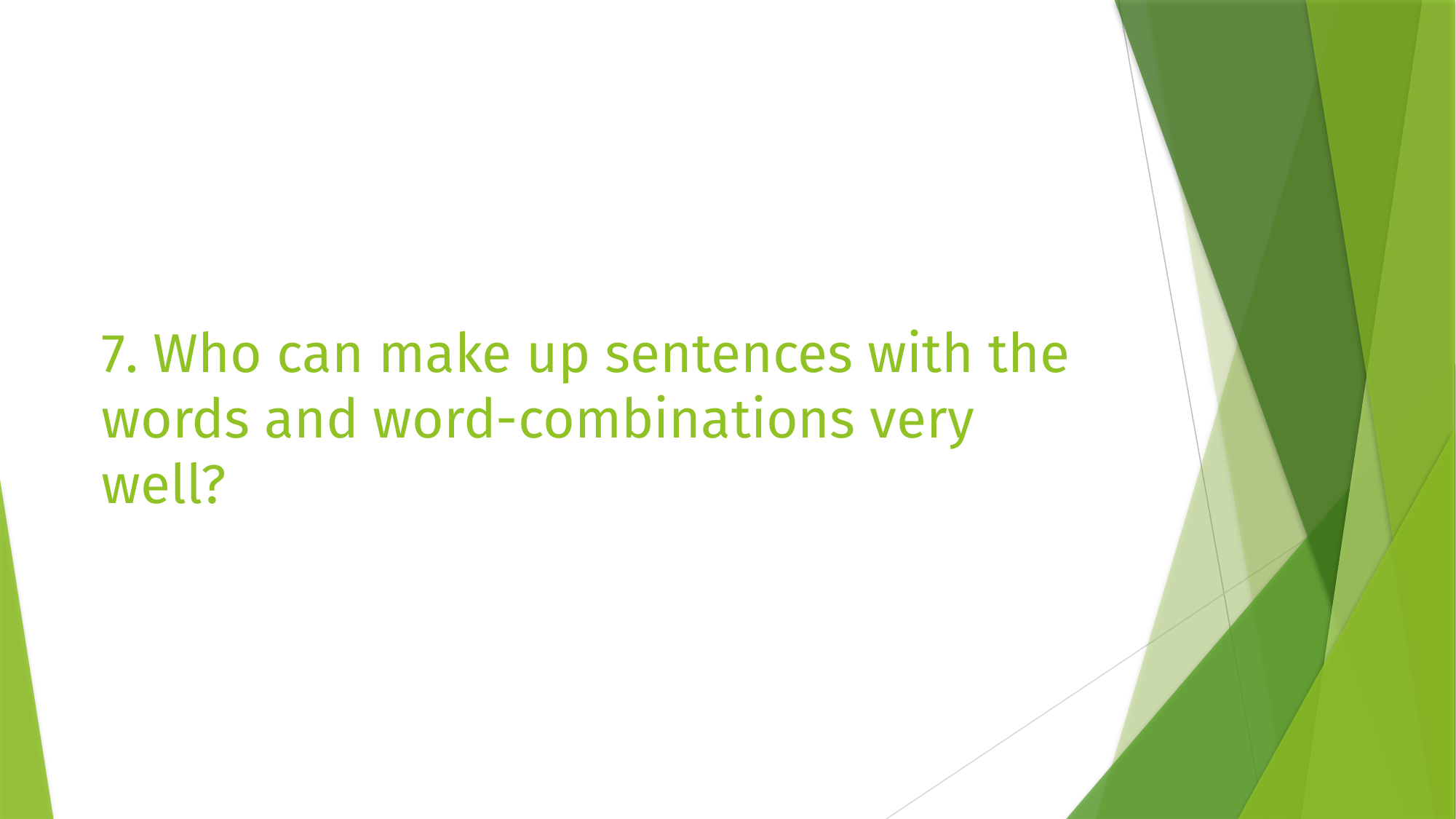

# 7. Who can make up sentences with the words and word-combina­tions very well?